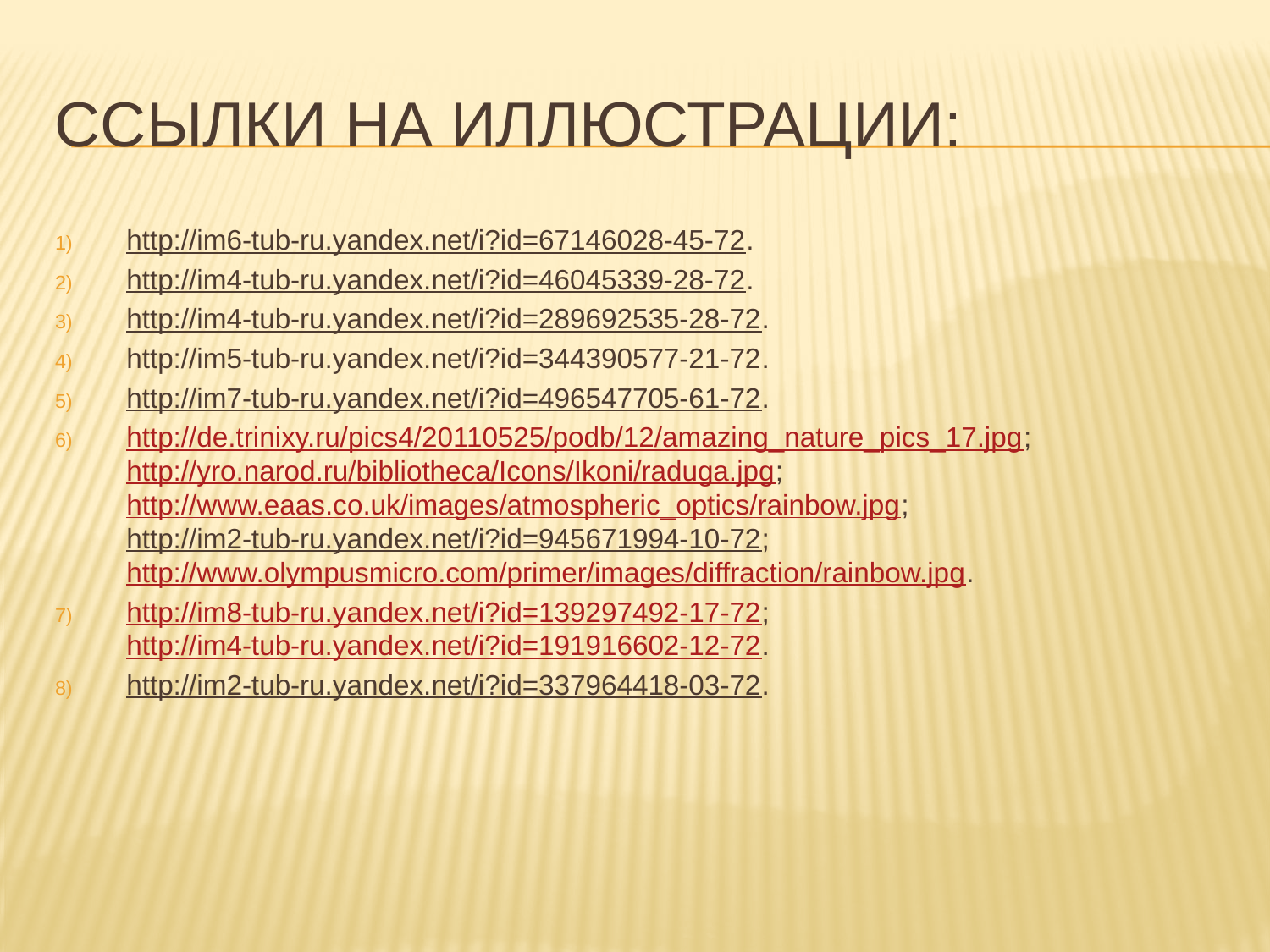

# Ссылки на иллюстрации:
http://im6-tub-ru.yandex.net/i?id=67146028-45-72.
http://im4-tub-ru.yandex.net/i?id=46045339-28-72.
http://im4-tub-ru.yandex.net/i?id=289692535-28-72.
http://im5-tub-ru.yandex.net/i?id=344390577-21-72.
http://im7-tub-ru.yandex.net/i?id=496547705-61-72.
http://de.trinixy.ru/pics4/20110525/podb/12/amazing_nature_pics_17.jpg; http://yro.narod.ru/bibliotheca/Icons/Ikoni/raduga.jpg;  http://www.eaas.co.uk/images/atmospheric_optics/rainbow.jpg; http://im2-tub-ru.yandex.net/i?id=945671994-10-72; http://www.olympusmicro.com/primer/images/diffraction/rainbow.jpg.
http://im8-tub-ru.yandex.net/i?id=139297492-17-72; http://im4-tub-ru.yandex.net/i?id=191916602-12-72.
http://im2-tub-ru.yandex.net/i?id=337964418-03-72.